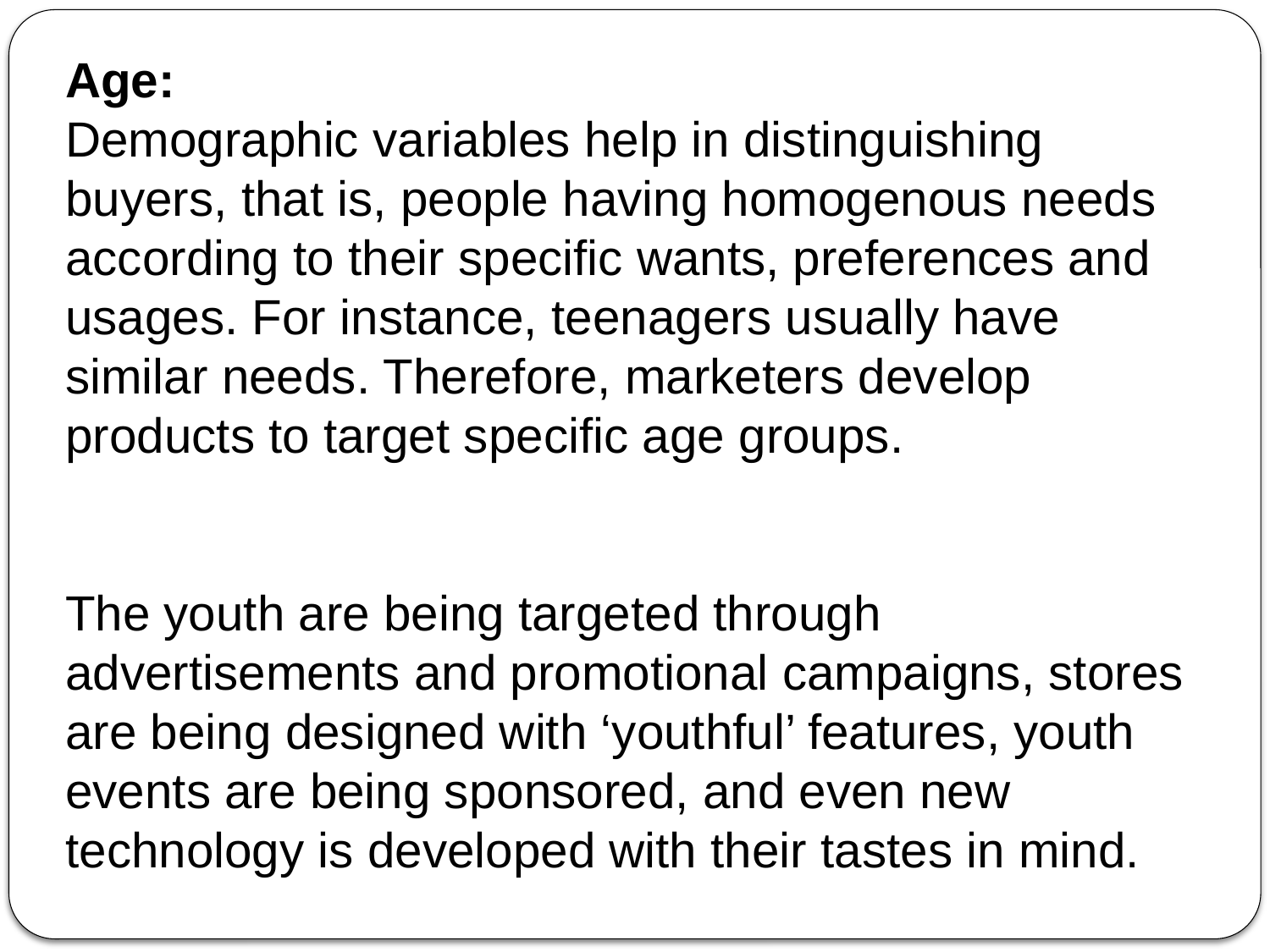

Age:
Demographic variables help in distinguishing buyers, that is, people having homogenous needs according to their specific wants, preferences and usages. For instance, teenagers usually have similar needs. Therefore, marketers develop products to target specific age groups.

The youth are being targeted through advertisements and promotional campaigns, stores are being designed with ‘youthful’ features, youth events are being sponsored, and even new technology is developed with their tastes in mind.